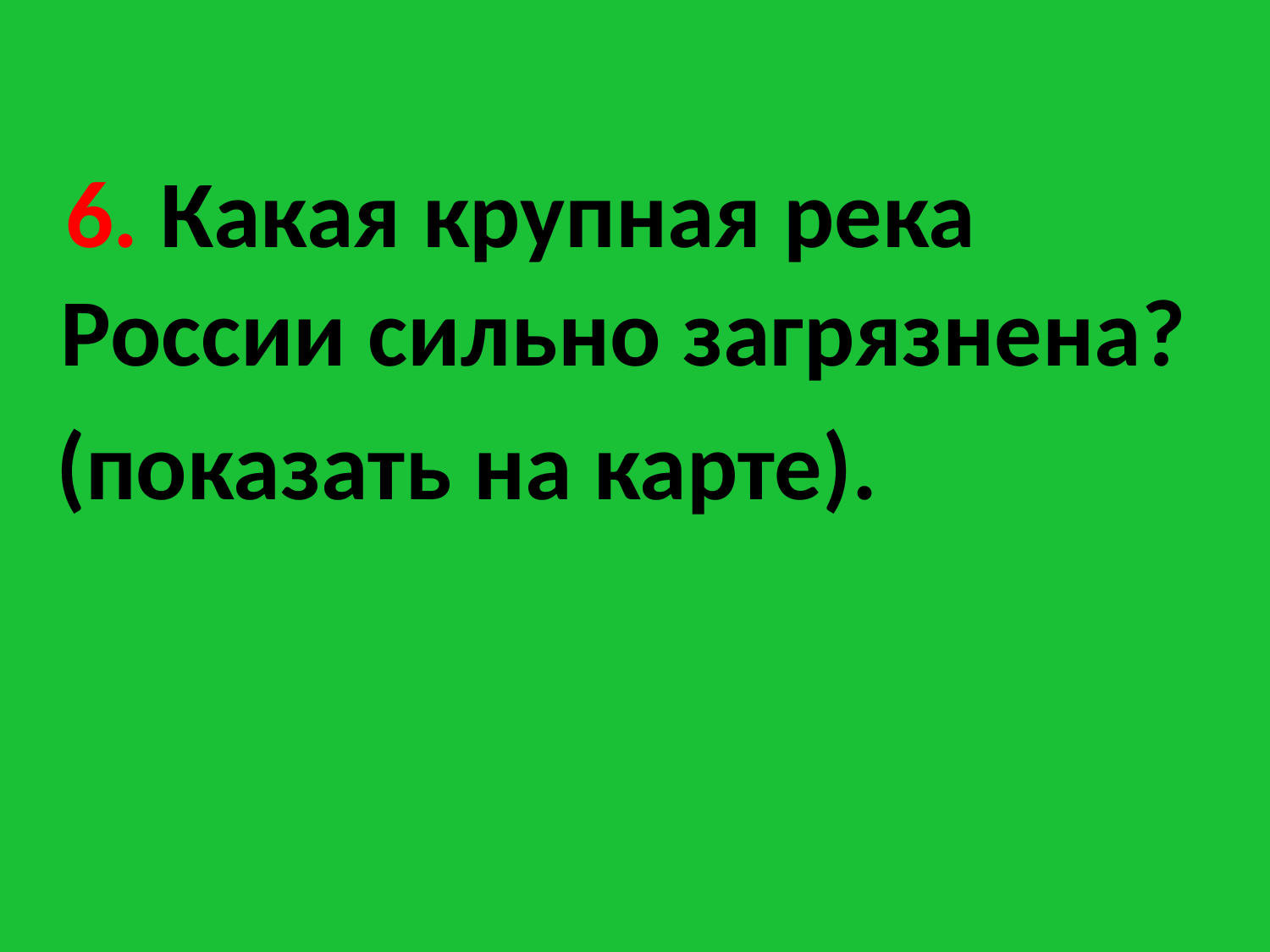

6. Какая крупная река России сильно загрязнена?
  (показать на карте).
#